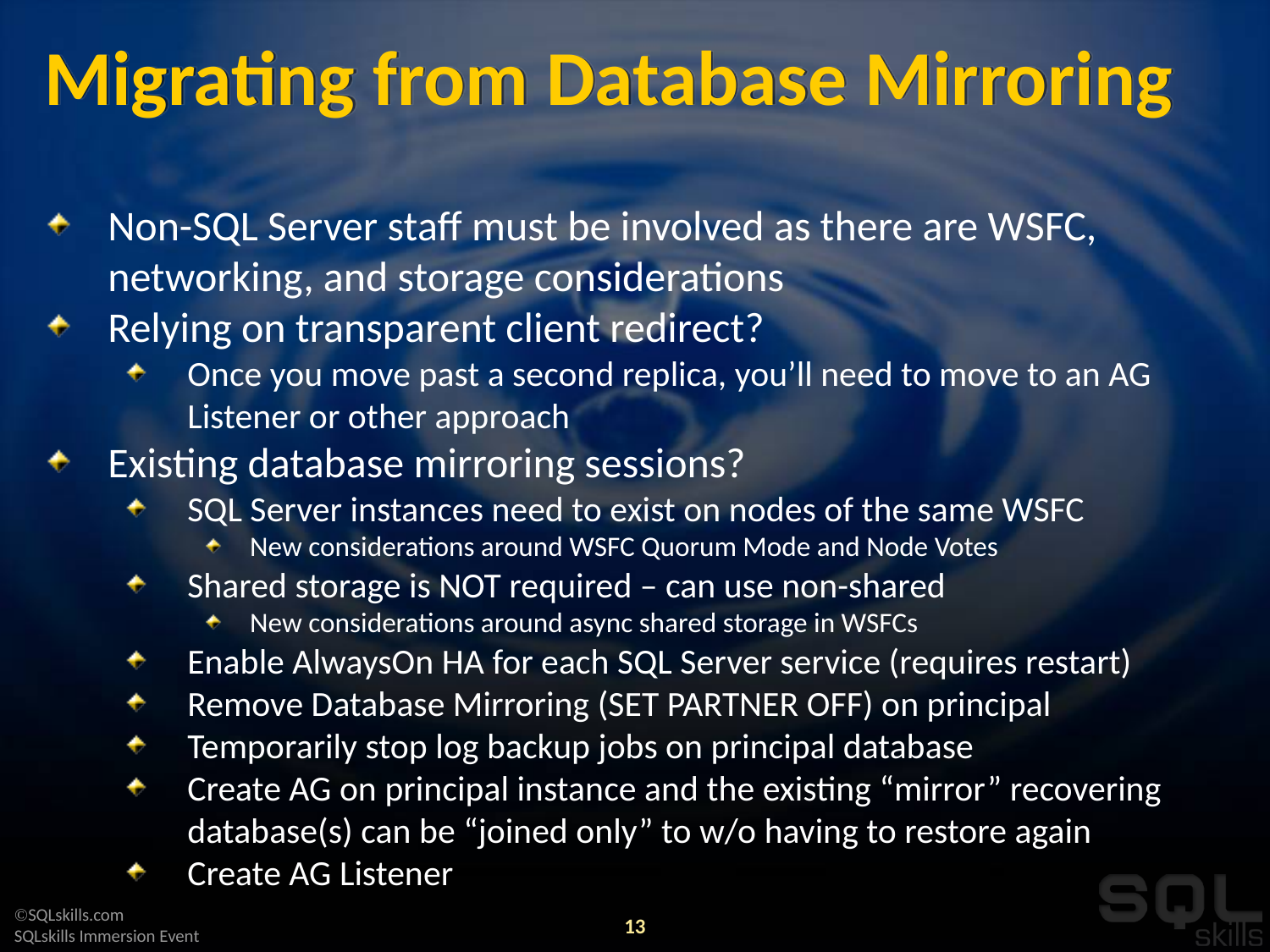

# Migrating from Database Mirroring
Non-SQL Server staff must be involved as there are WSFC, networking, and storage considerations
Relying on transparent client redirect?
Once you move past a second replica, you’ll need to move to an AG Listener or other approach
Existing database mirroring sessions?
SQL Server instances need to exist on nodes of the same WSFC
New considerations around WSFC Quorum Mode and Node Votes
Shared storage is NOT required – can use non-shared
New considerations around async shared storage in WSFCs
Enable AlwaysOn HA for each SQL Server service (requires restart)
Remove Database Mirroring (SET PARTNER OFF) on principal
Temporarily stop log backup jobs on principal database
Create AG on principal instance and the existing “mirror” recovering database(s) can be “joined only” to w/o having to restore again
Create AG Listener
13